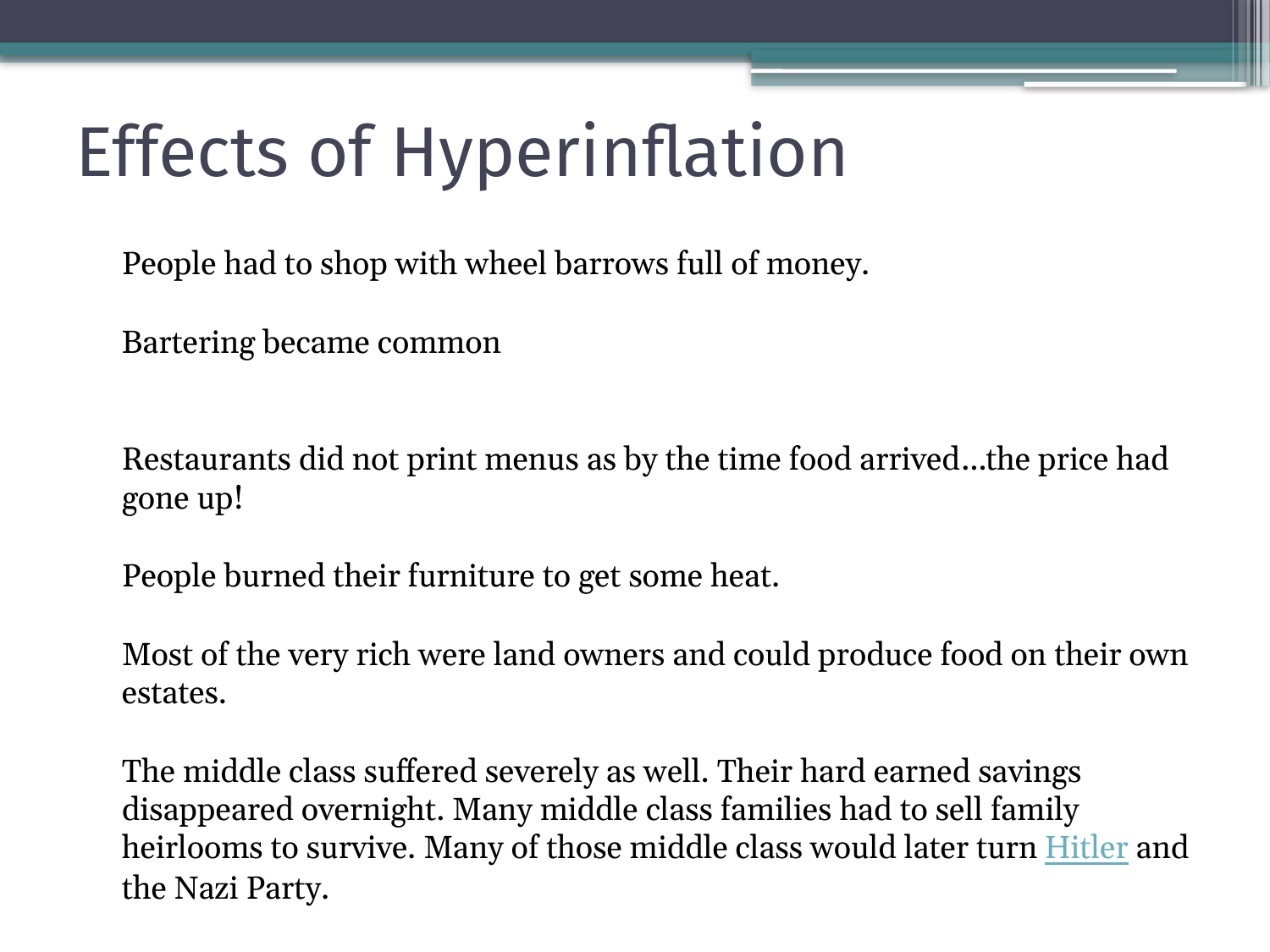

# Effects of Hyperinflation
People had to shop with wheel barrows full of money.
Bartering became common
Restaurants did not print menus as by the time food arrived…the price had gone up!
People burned their furniture to get some heat.
Most of the very rich were land owners and could produce food on their own estates.
The middle class suffered severely as well. Their hard earned savings disappeared overnight. Many middle class families had to sell family heirlooms to survive. Many of those middle class would later turn Hitler and the Nazi Party.